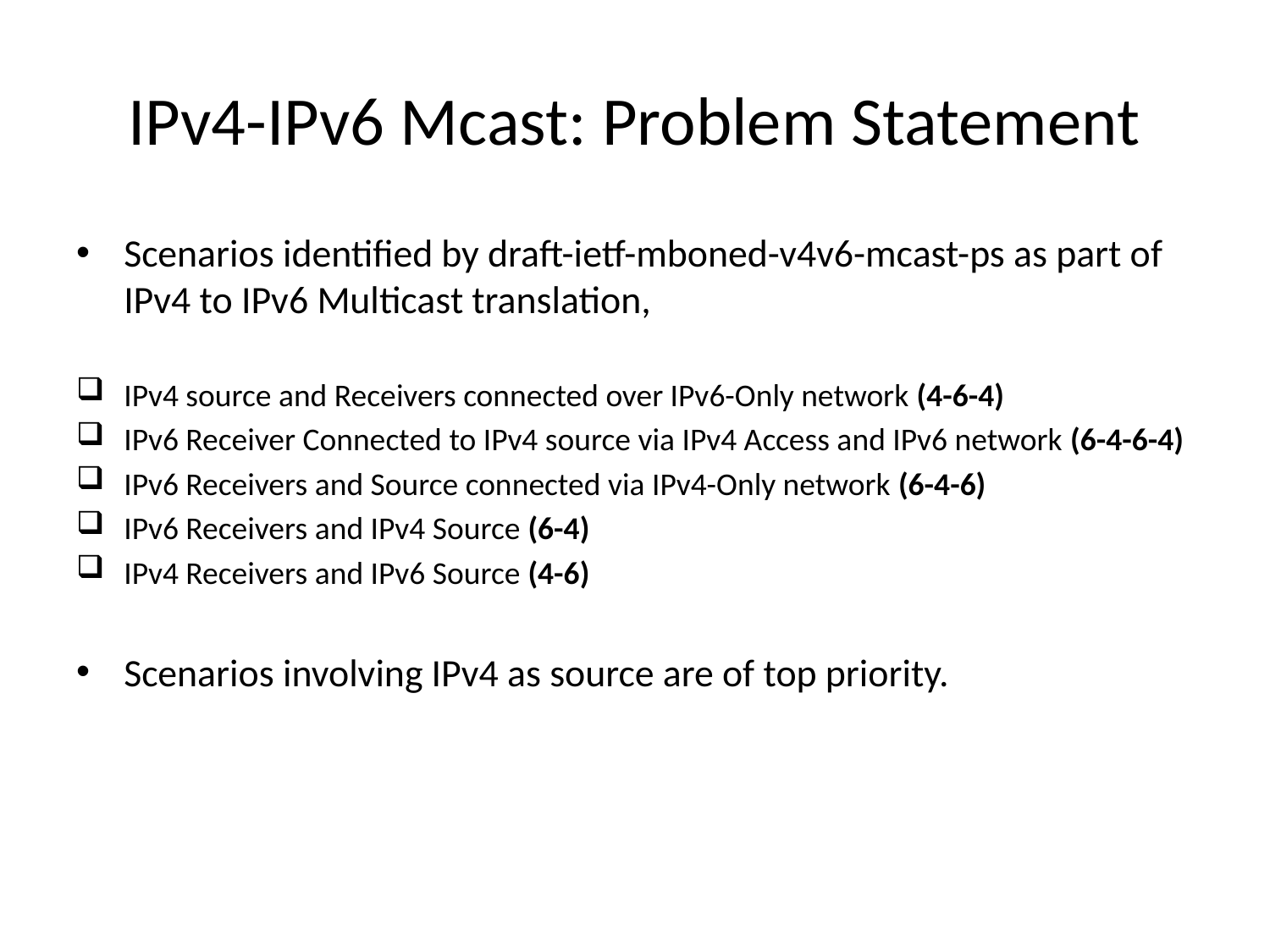

# IPv4-IPv6 Mcast: Problem Statement
Scenarios identified by draft-ietf-mboned-v4v6-mcast-ps as part of IPv4 to IPv6 Multicast translation,

IPv4 source and Receivers connected over IPv6-Only network (4-6-4)
IPv6 Receiver Connected to IPv4 source via IPv4 Access and IPv6 network (6-4-6-4)
IPv6 Receivers and Source connected via IPv4-Only network (6-4-6)
IPv6 Receivers and IPv4 Source (6-4)
IPv4 Receivers and IPv6 Source (4-6)

Scenarios involving IPv4 as source are of top priority.